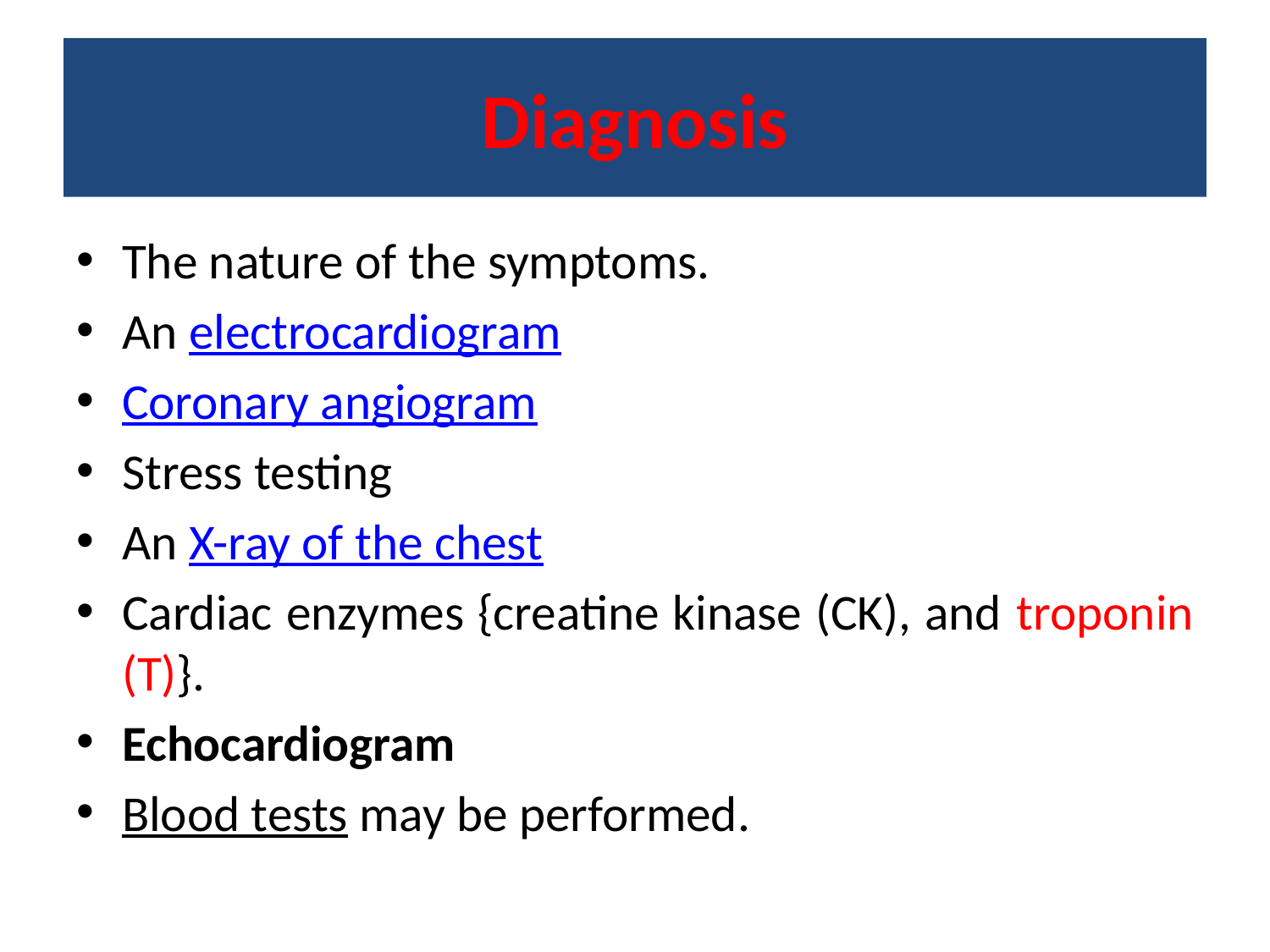

# Diagnosis
The nature of the symptoms.
An electrocardiogram
Coronary angiogram
Stress testing
An X-ray of the chest
Cardiac enzymes {creatine kinase (CK), and troponin (T)}.
Echocardiogram
Blood tests may be performed.